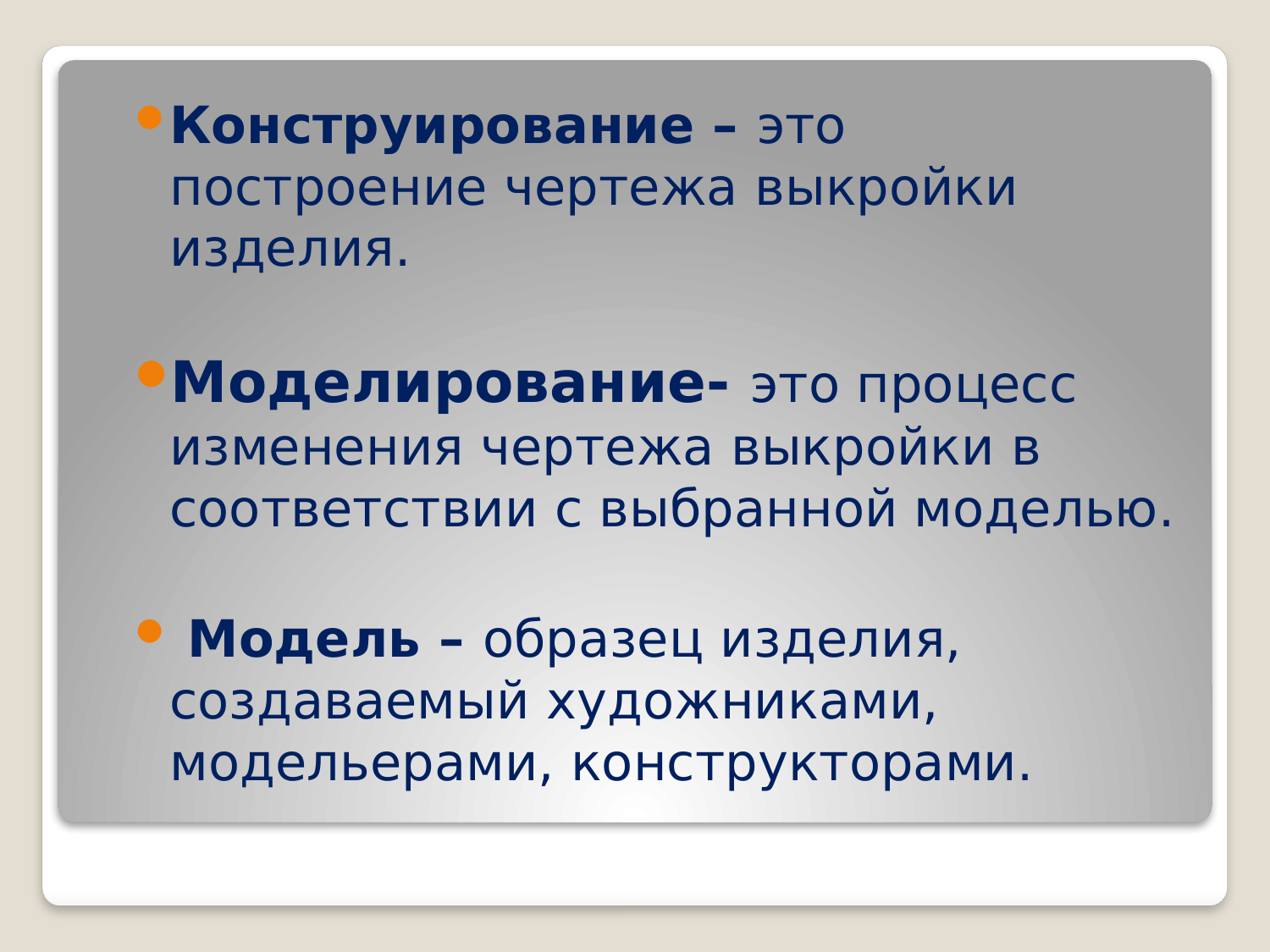

Конструирование – это построение чертежа выкройки изделия.

Моделирование- это процесс изменения чертежа выкройки в соответствии с выбранной моделью.

 Модель – образец изделия, создаваемый художниками, модельерами, конструкторами.